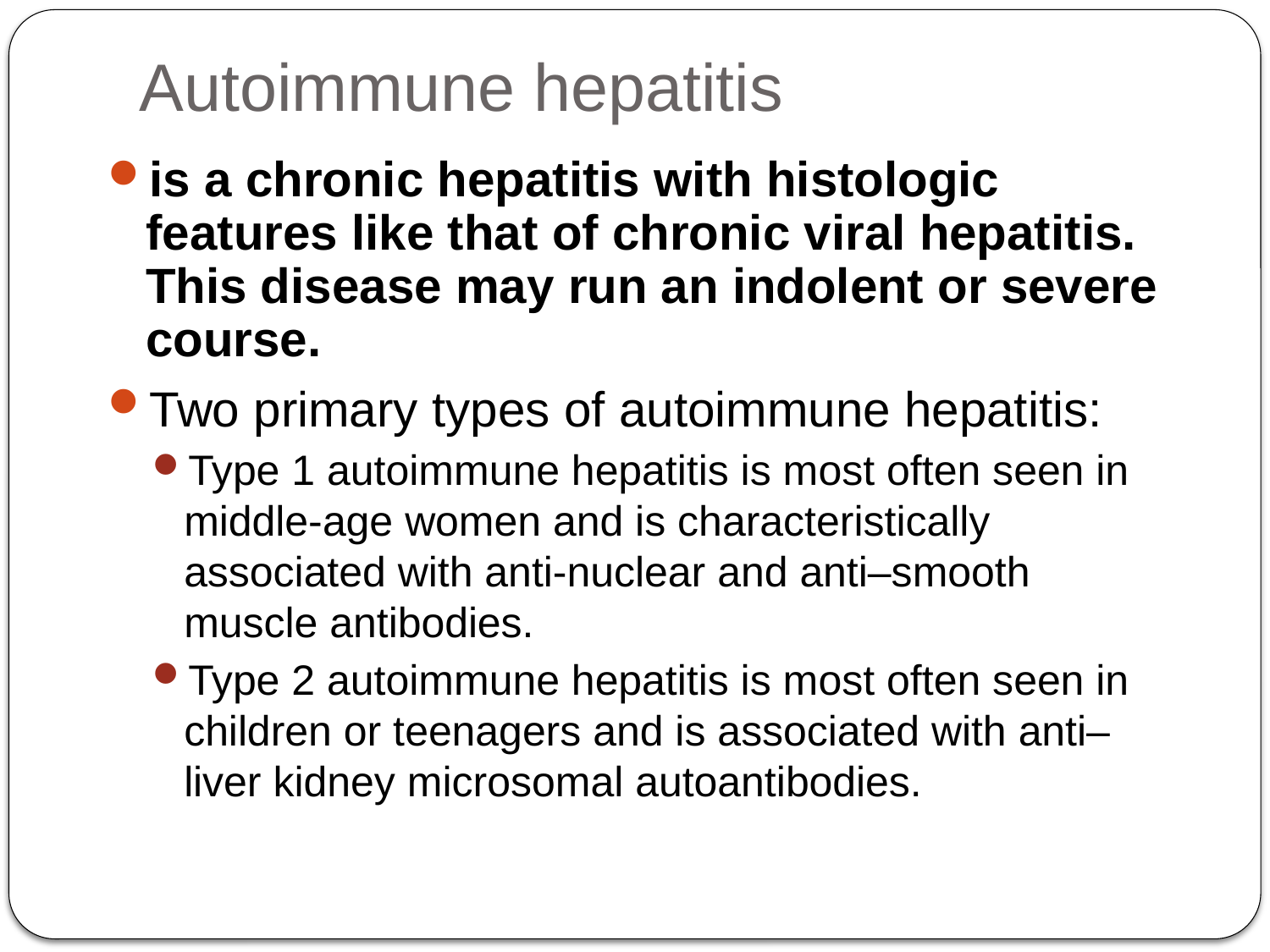

# Autoimmune hepatitis
is a chronic hepatitis with histologic features like that of chronic viral hepatitis. This disease may run an indolent or severe course.
Two primary types of autoimmune hepatitis:
Type 1 autoimmune hepatitis is most often seen in middle-age women and is characteristically associated with anti-nuclear and anti–smooth muscle antibodies.
Type 2 autoimmune hepatitis is most often seen in children or teenagers and is associated with anti–liver kidney microsomal autoantibodies.